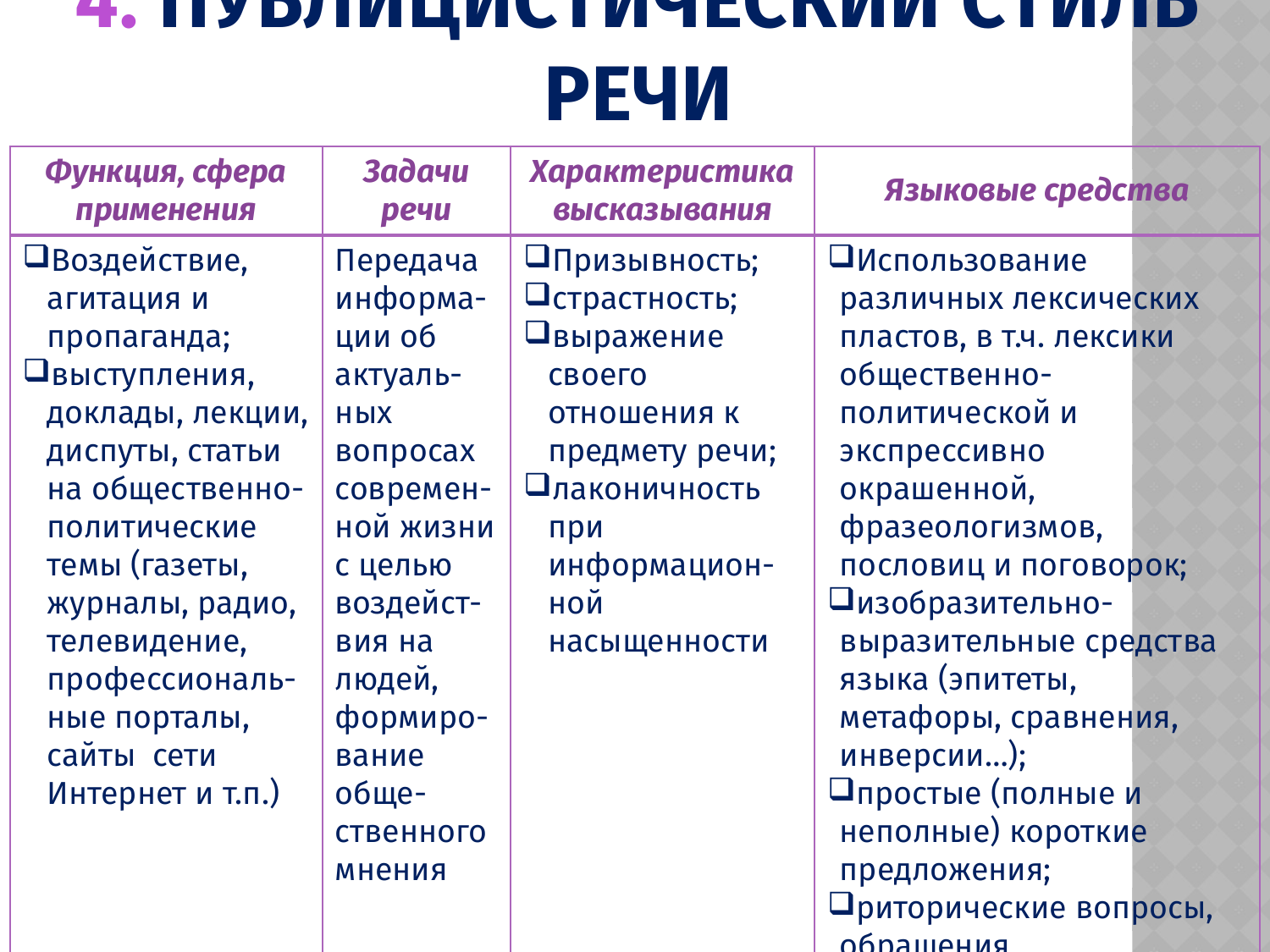

# 4. Публицистический стиль речи
| Функция, сфера применения | Задачи речи | Характеристика высказывания | Языковые средства |
| --- | --- | --- | --- |
| Воздействие, агитация и пропаганда; выступления, доклады, лекции, диспуты, статьи на общественно-политические темы (газеты, журналы, радио, телевидение, профессиональ-ные порталы, сайты сети Интернет и т.п.) | Передача информа-ции об актуаль-ных вопросах современ-ной жизни с целью воздейст-вия на людей, формиро-вание обще-ственного мнения | Призывность; страстность; выражение своего отношения к предмету речи; лаконичность при информацион-ной насыщенности | Использование различных лексических пластов, в т.ч. лексики общественно-политической и экспрессивно окрашенной, фразеологизмов, пословиц и поговорок; изобразительно-выразительные средства языка (эпитеты, метафоры, сравнения, инверсии…); простые (полные и неполные) короткие предложения; риторические вопросы, обращения |